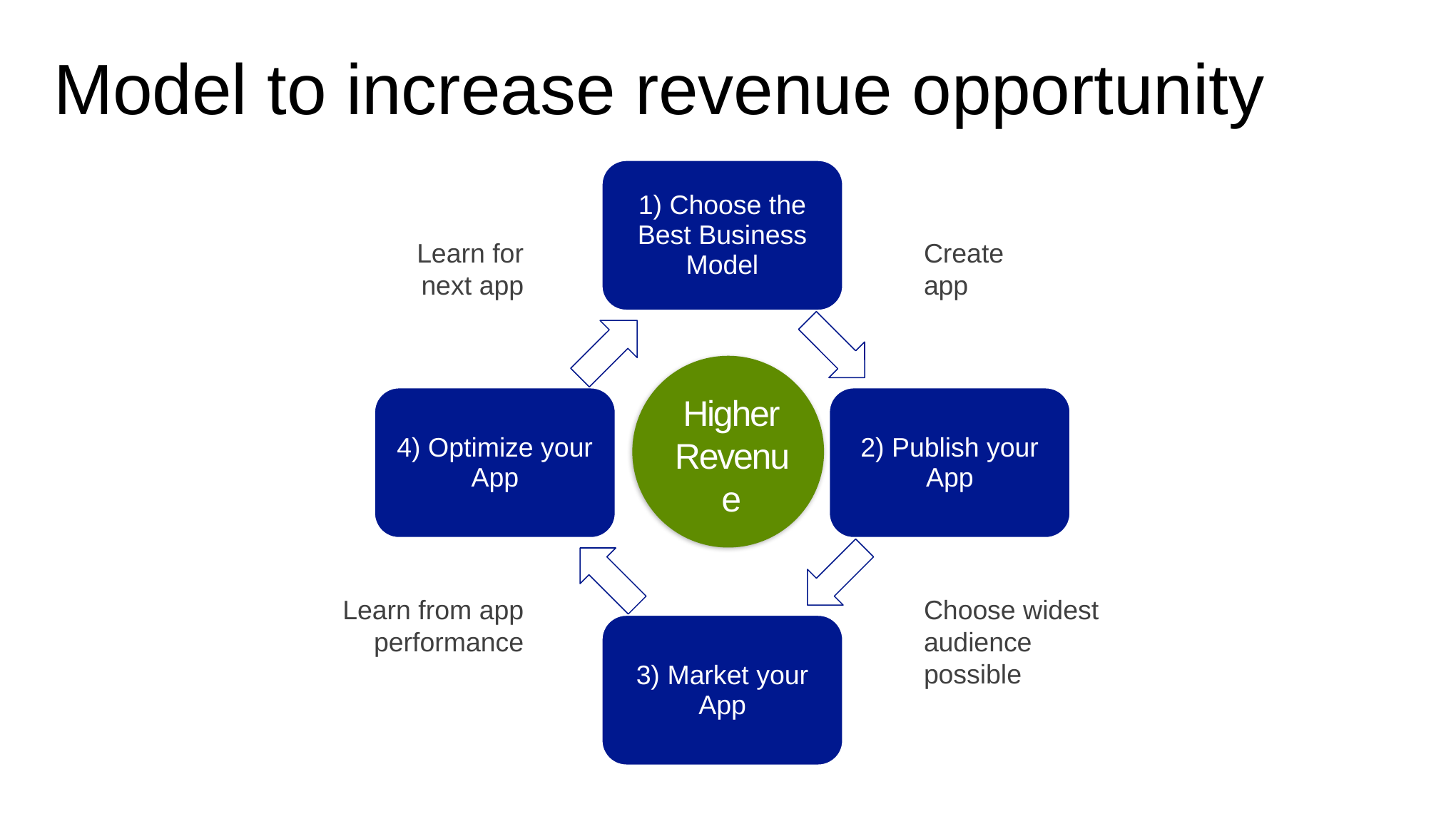

# Model to increase revenue opportunity
1) Choose the Best Business Model
4) Optimize your App
2) Publish your App
3) Market your App
Learn for next app
Create app
Higher
Revenue
Learn from app performance
Choose widest audience possible